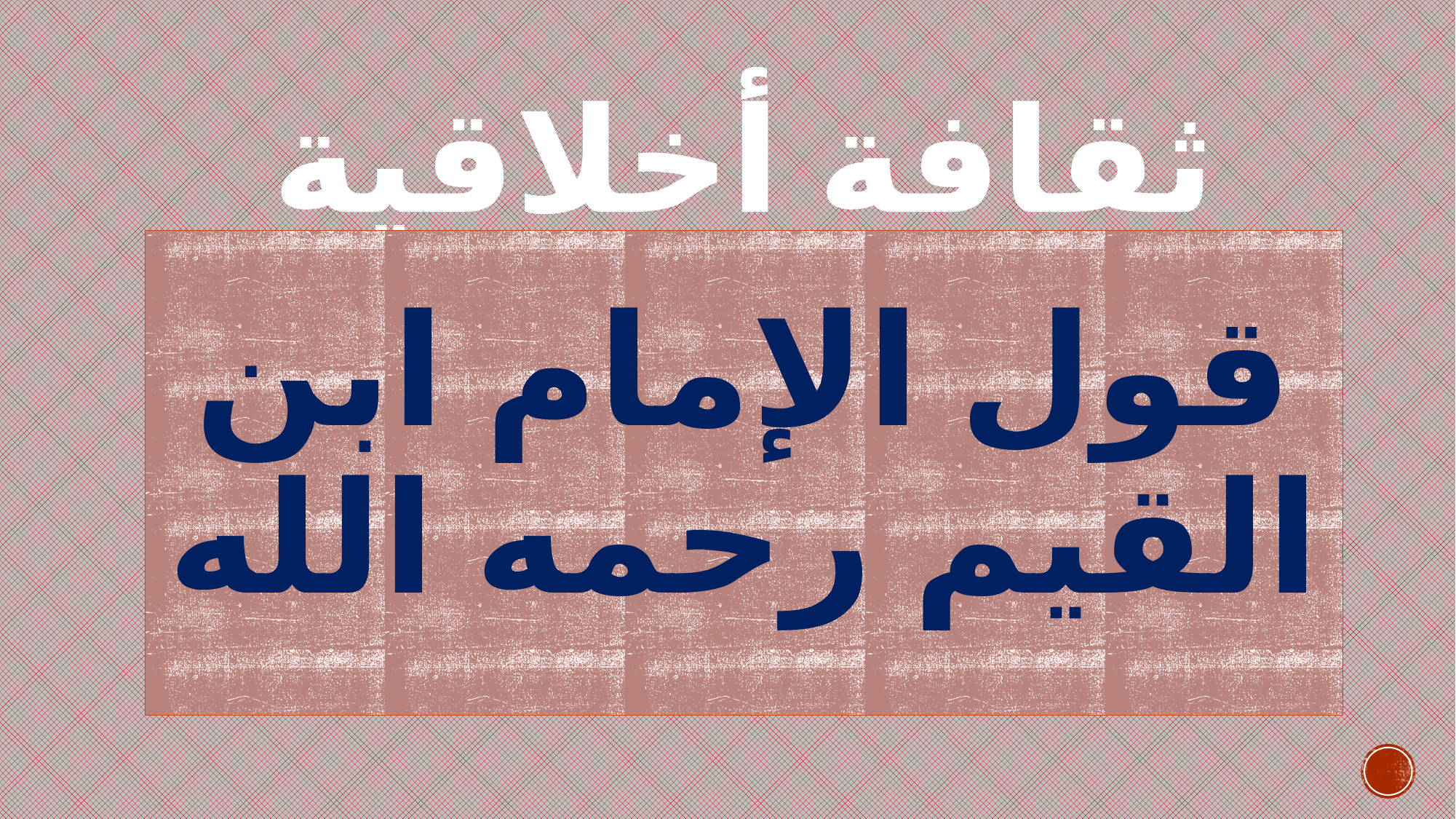

# ثقافة أخلاقية

قول الإمام ابن القيم رحمه الله